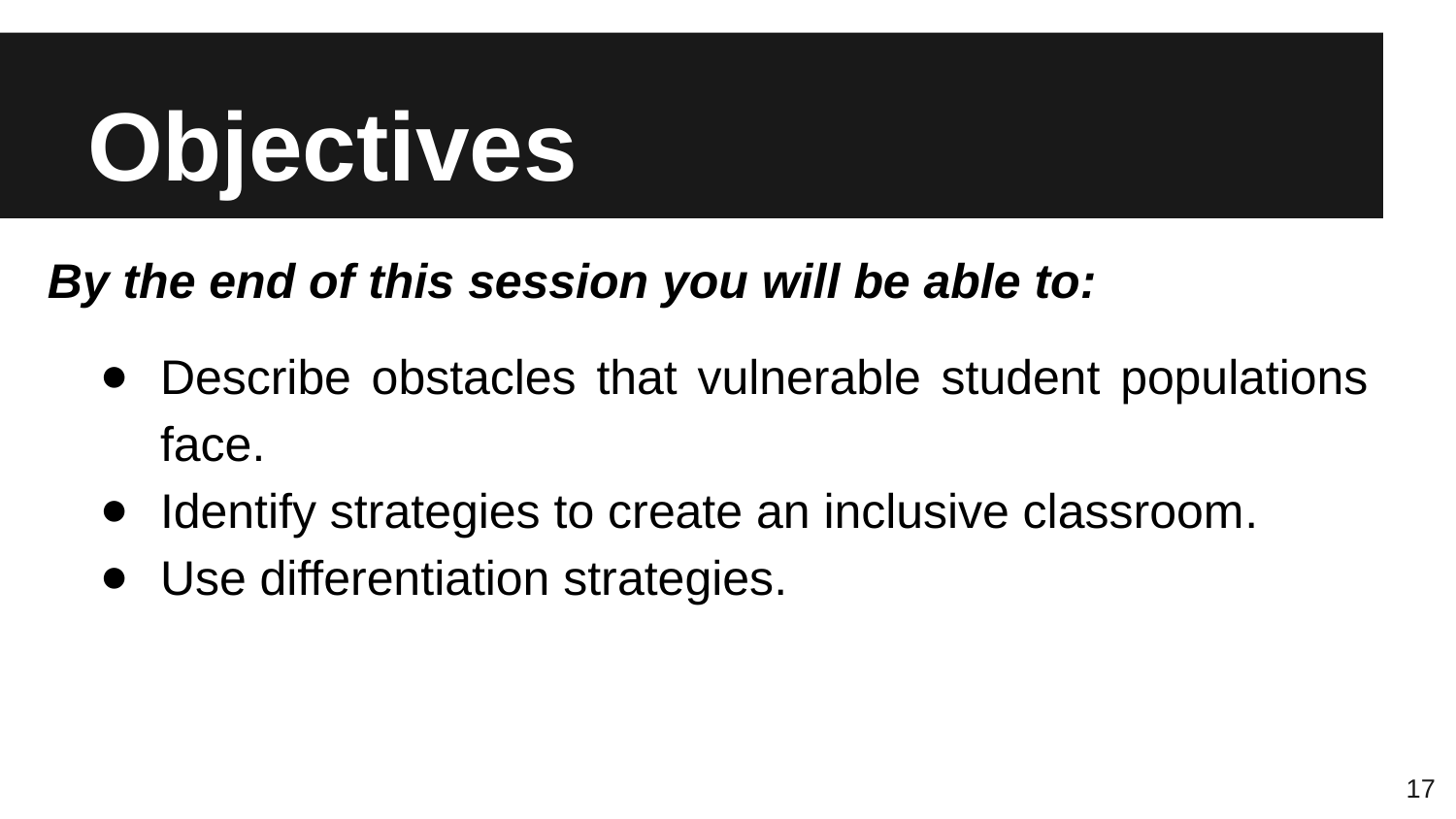

# Objectives
By the end of this session you will be able to:
Describe obstacles that vulnerable student populations face.
Identify strategies to create an inclusive classroom.
Use differentiation strategies.
17